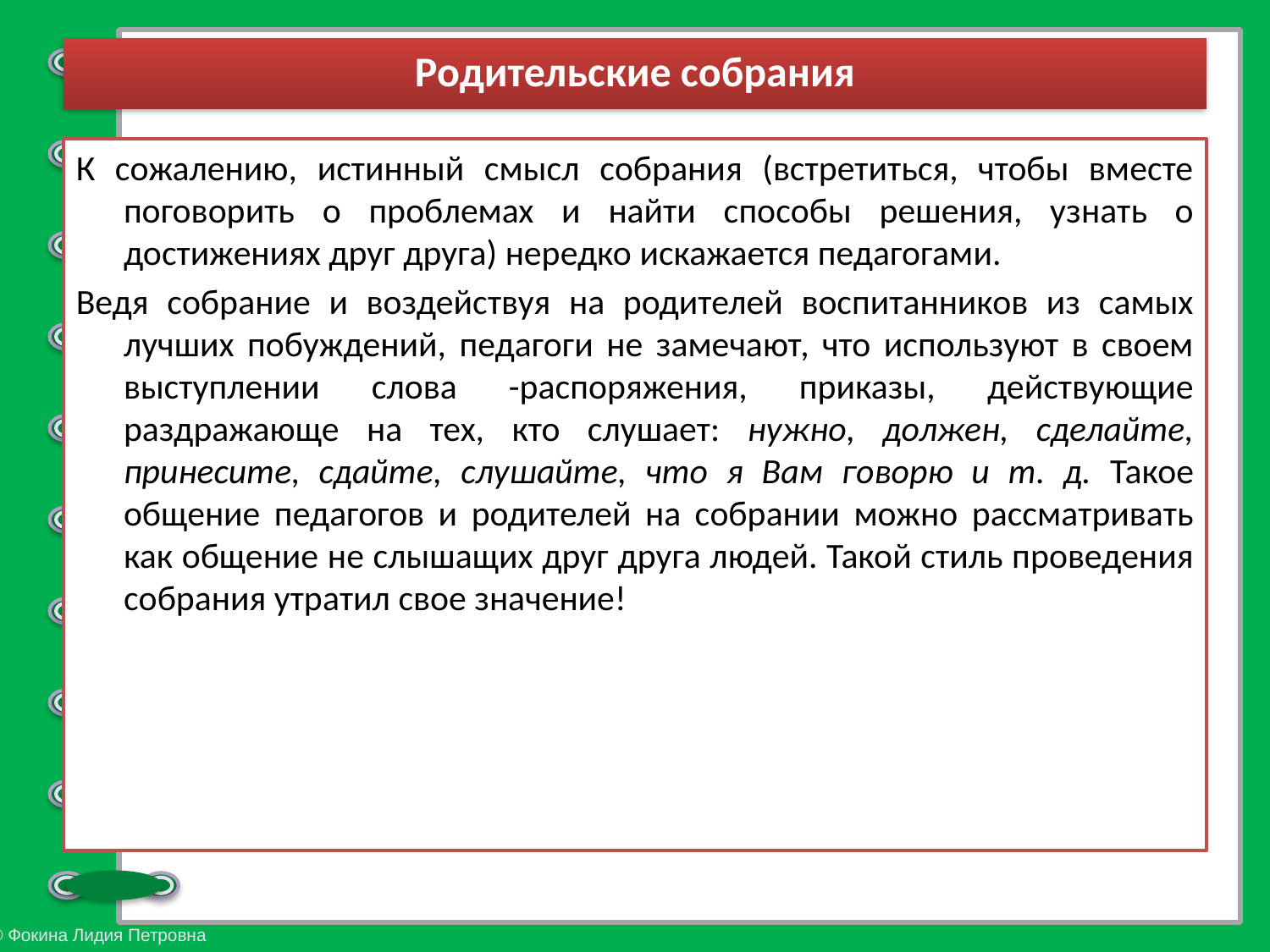

# Родительские собрания
К сожалению, истинный смысл собрания (встретиться, чтобы вместе поговорить о проблемах и найти способы решения, узнать о достижениях друг друга) нередко искажается педагогами.
Ведя собрание и воздействуя на родителей воспитанников из самых лучших побуждений, педагоги не замечают, что используют в своем выступлении слова -распоряжения, приказы, действующие раздражающе на тех, кто слушает: нужно, должен, сделайте, принесите, сдайте, слушайте, что я Вам говорю и т. д. Такое общение педагогов и родителей на собрании можно рассматривать как общение не слышащих друг друга людей. Такой стиль проведения собрания утратил свое значение!